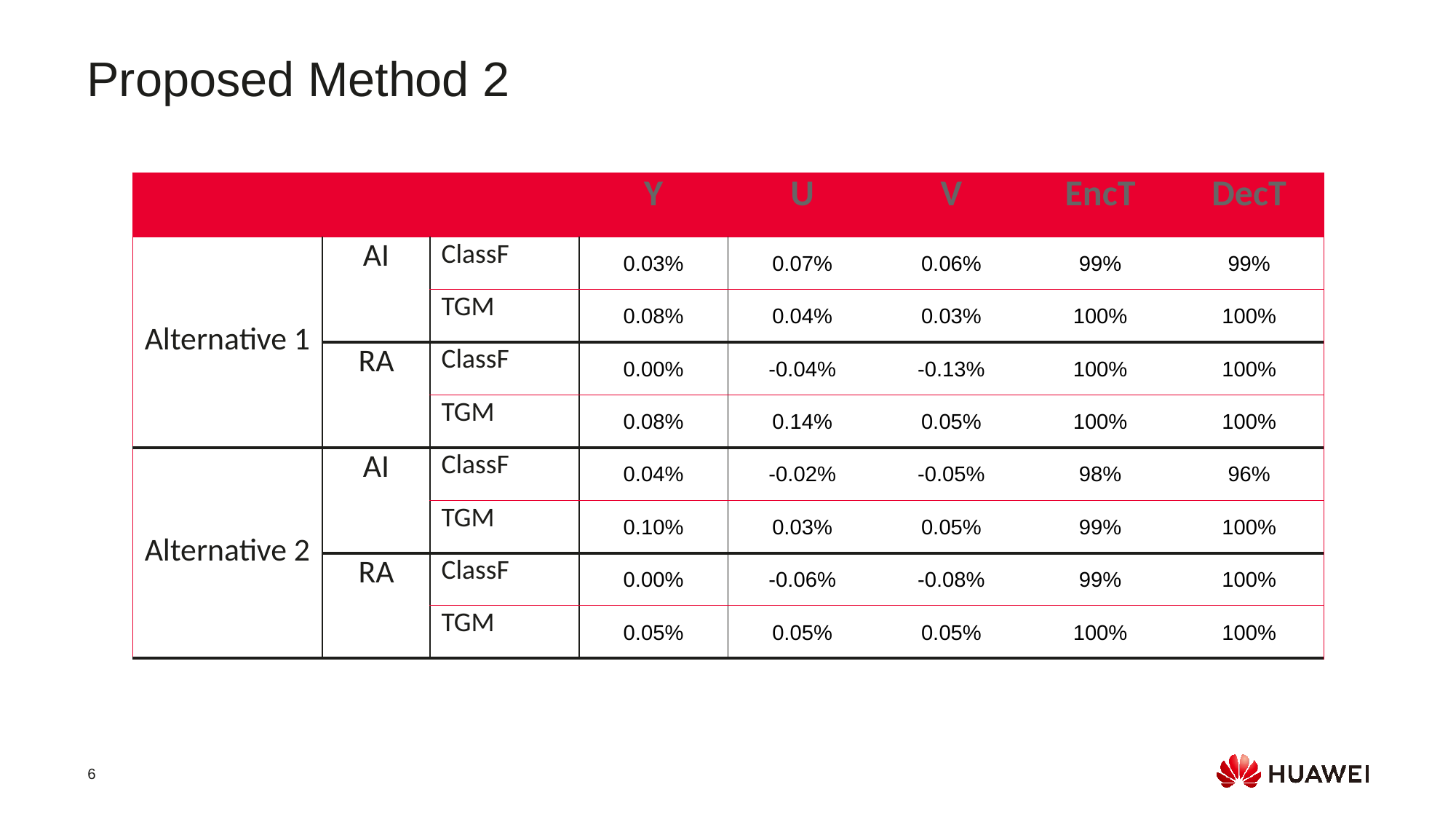

Proposed Method 2

|  |  |  | Y | U | V | EncT | DecT |
| --- | --- | --- | --- | --- | --- | --- | --- |
| Alternative 1 | AI | ClassF | 0.03% | 0.07% | 0.06% | 99% | 99% |
|  |  | TGM | 0.08% | 0.04% | 0.03% | 100% | 100% |
|  | RA | ClassF | 0.00% | -0.04% | -0.13% | 100% | 100% |
|  |  | TGM | 0.08% | 0.14% | 0.05% | 100% | 100% |
| Alternative 2 | AI | ClassF | 0.04% | -0.02% | -0.05% | 98% | 96% |
|  |  | TGM | 0.10% | 0.03% | 0.05% | 99% | 100% |
|  | RA | ClassF | 0.00% | -0.06% | -0.08% | 99% | 100% |
|  |  | TGM | 0.05% | 0.05% | 0.05% | 100% | 100% |